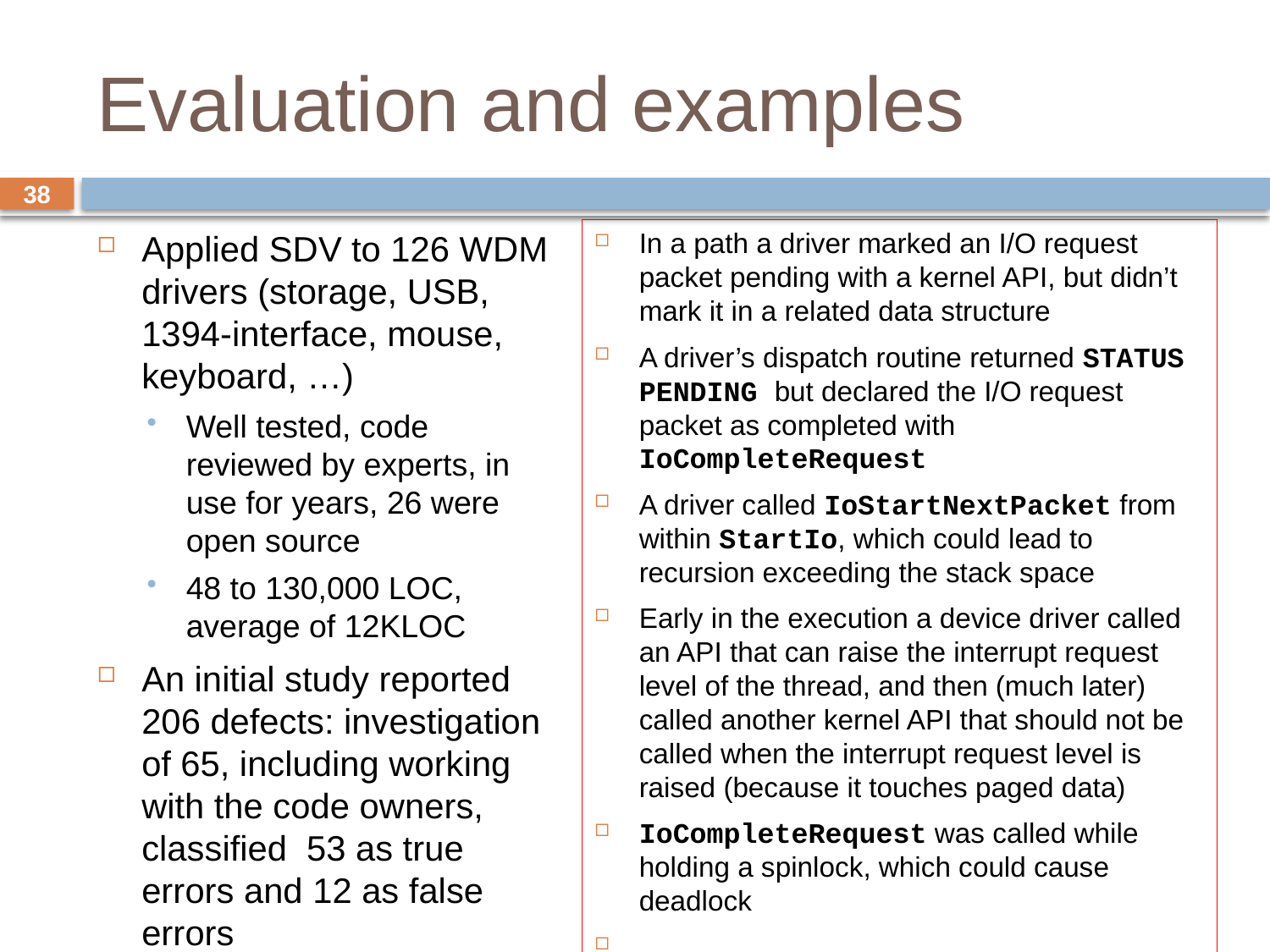

# Evaluation and examples
38
In a path a driver marked an I/O request packet pending with a kernel API, but didn’t mark it in a related data structure
A driver’s dispatch routine returned STATUS PENDING but declared the I/O request packet as completed with IoCompleteRequest
A driver called IoStartNextPacket from within StartIo, which could lead to recursion exceeding the stack space
Early in the execution a device driver called an API that can raise the interrupt request level of the thread, and then (much later) called another kernel API that should not be called when the interrupt request level is raised (because it touches paged data)
IoCompleteRequest was called while holding a spinlock, which could cause deadlock
…
Applied SDV to 126 WDM drivers (storage, USB, 1394-interface, mouse, keyboard, …)
Well tested, code reviewed by experts, in use for years, 26 were open source
48 to 130,000 LOC, average of 12KLOC
An initial study reported 206 defects: investigation of 65, including working with the code owners, classified  53 as true errors and 12 as false errors